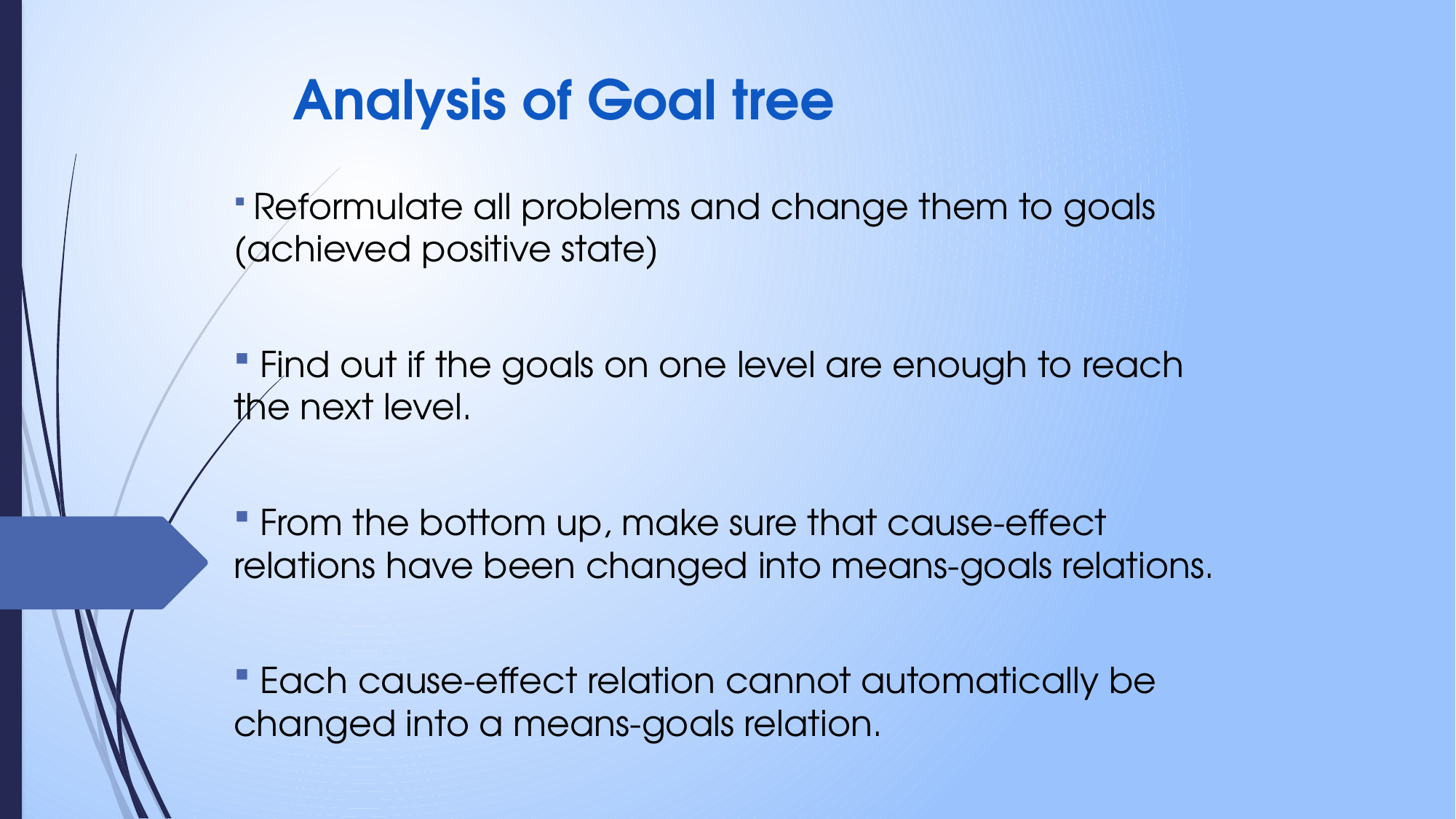

# Analysis of Goal tree
 Reformulate all problems and change them to goals (achieved positive state)

 Find out if the goals on one level are enough to reach the next level.

 From the bottom up, make sure that cause-effect relations have been changed into means-goals relations.

 Each cause-effect relation cannot automatically be changed into a means-goals relation.